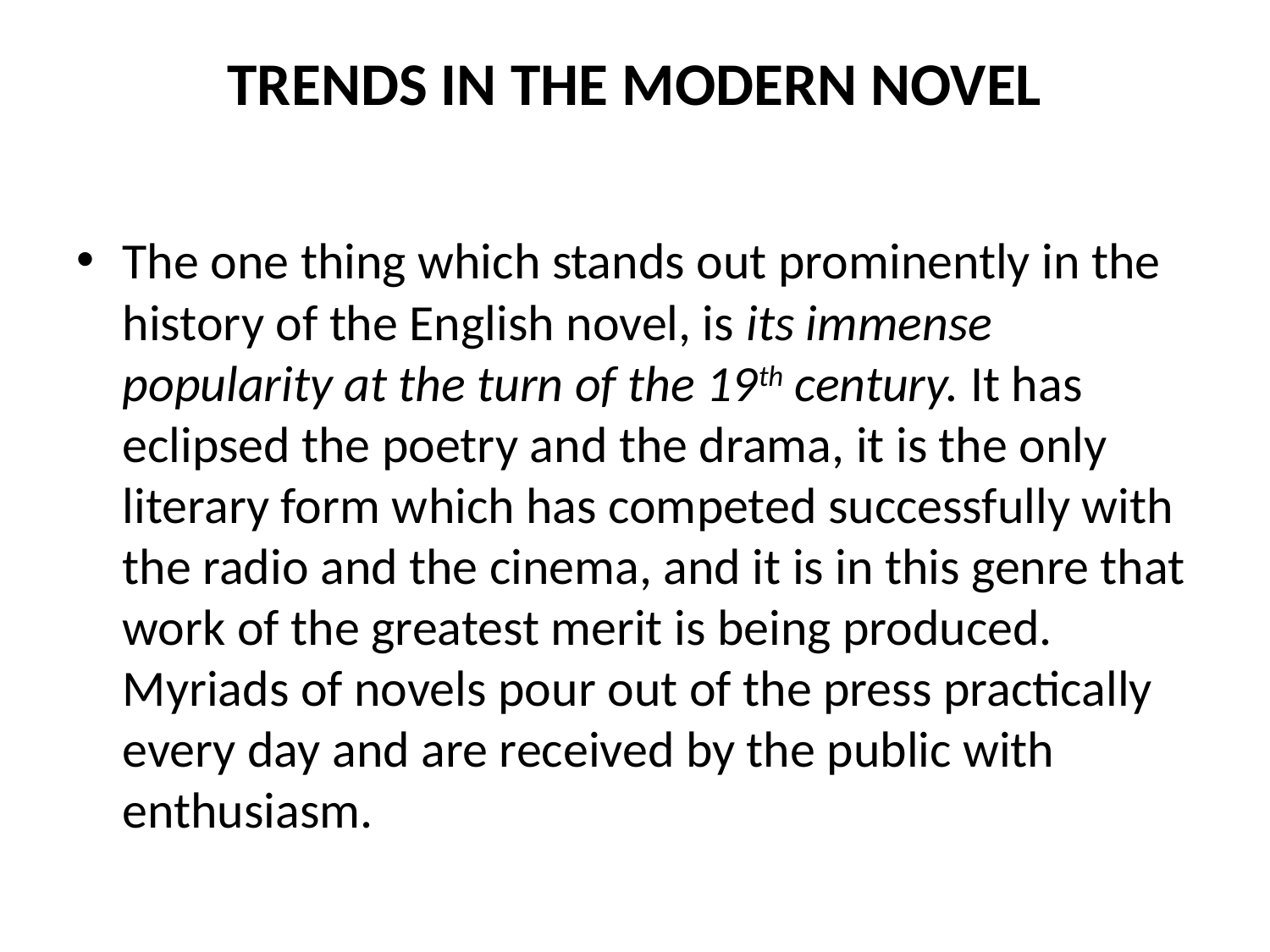

# TRENDS IN THE MODERN NOVEL
The one thing which stands out prominently in the history of the English novel, is its immense popularity at the turn of the 19th century. It has eclipsed the poetry and the drama, it is the only literary form which has competed successfully with the radio and the cinema, and it is in this genre that work of the greatest merit is being produced. Myriads of novels pour out of the press practically every day and are received by the public with enthusiasm.